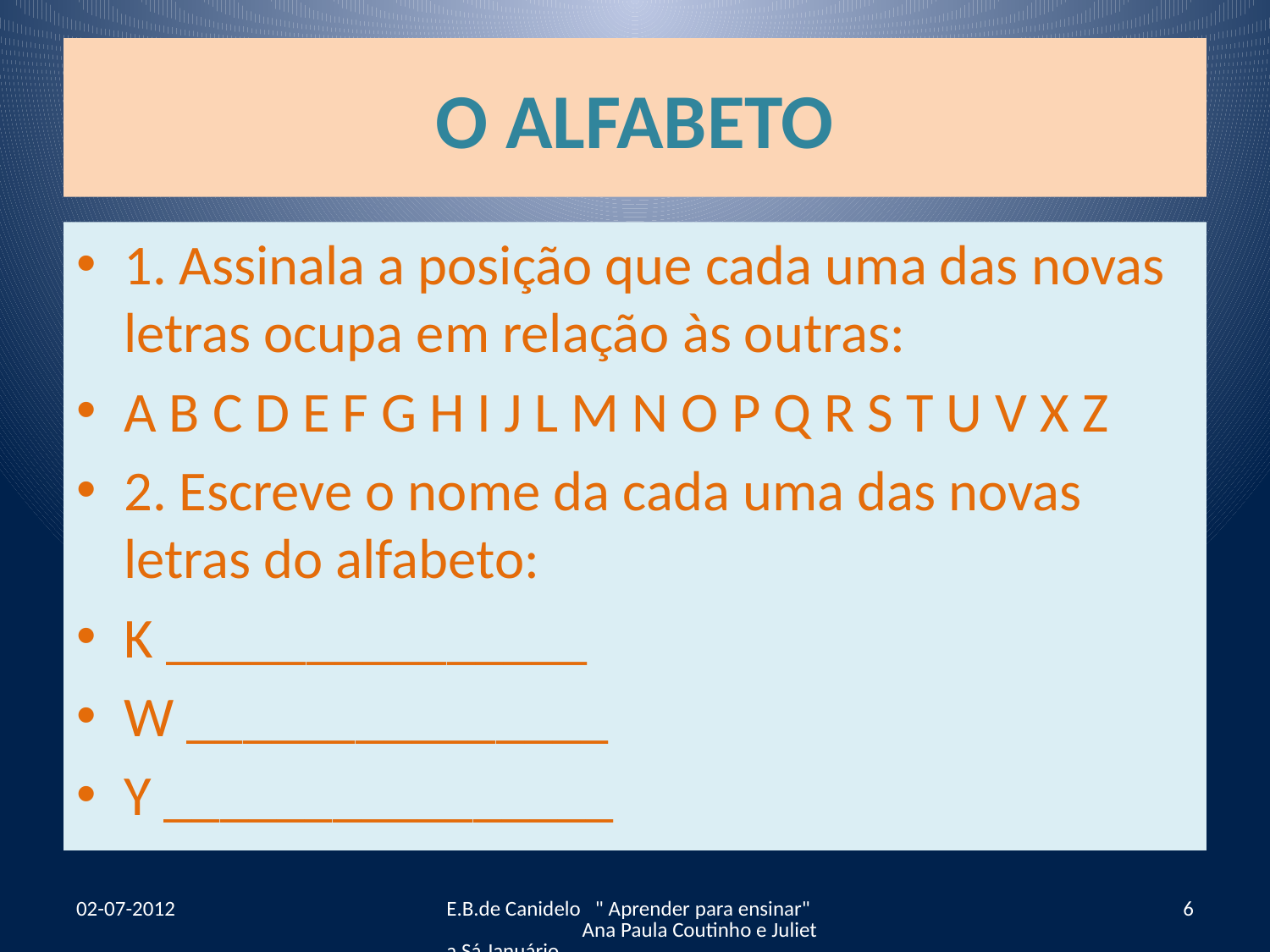

# O ALFABETO
1. Assinala a posição que cada uma das novas letras ocupa em relação às outras:
A B C D E F G H I J L M N O P Q R S T U V X Z
2. Escreve o nome da cada uma das novas letras do alfabeto:
K _______________
W _______________
Y ________________
02-07-2012
E.B.de Canidelo   " Aprender para ensinar"                              Ana Paula Coutinho e Julieta Sá Januário
6